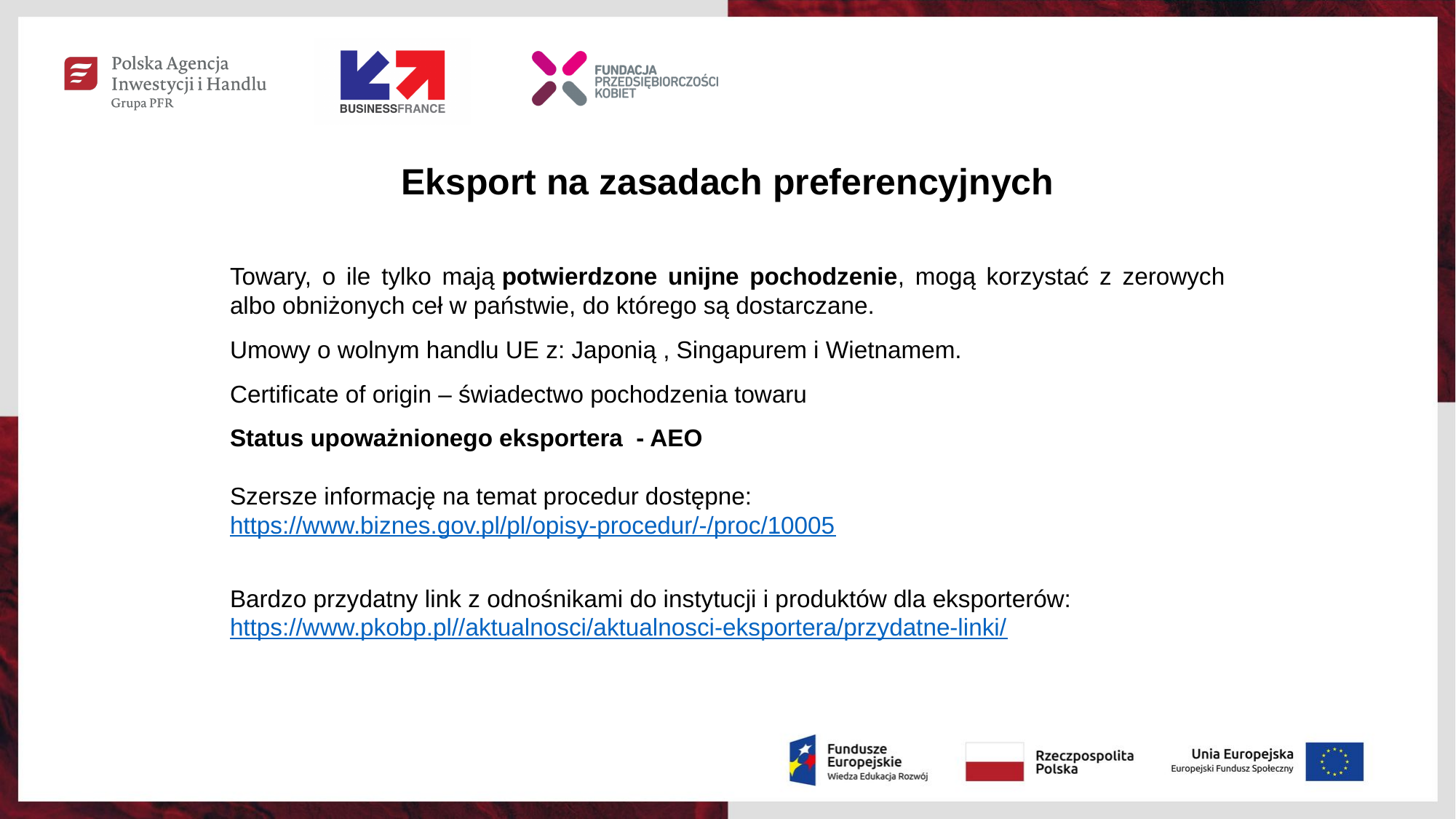

# Eksport na zasadach preferencyjnych
Towary, o ile tylko mają potwierdzone unijne pochodzenie, mogą korzystać z zerowych albo obniżonych ceł w państwie, do którego są dostarczane.
Umowy o wolnym handlu UE z: Japonią , Singapurem i Wietnamem.
Certificate of origin – świadectwo pochodzenia towaru
Status upoważnionego eksportera  - AEO

Szersze informację na temat procedur dostępne:
https://www.biznes.gov.pl/pl/opisy-procedur/-/proc/10005

Bardzo przydatny link z odnośnikami do instytucji i produktów dla eksporterów:
https://www.pkobp.pl//aktualnosci/aktualnosci-eksportera/przydatne-linki/